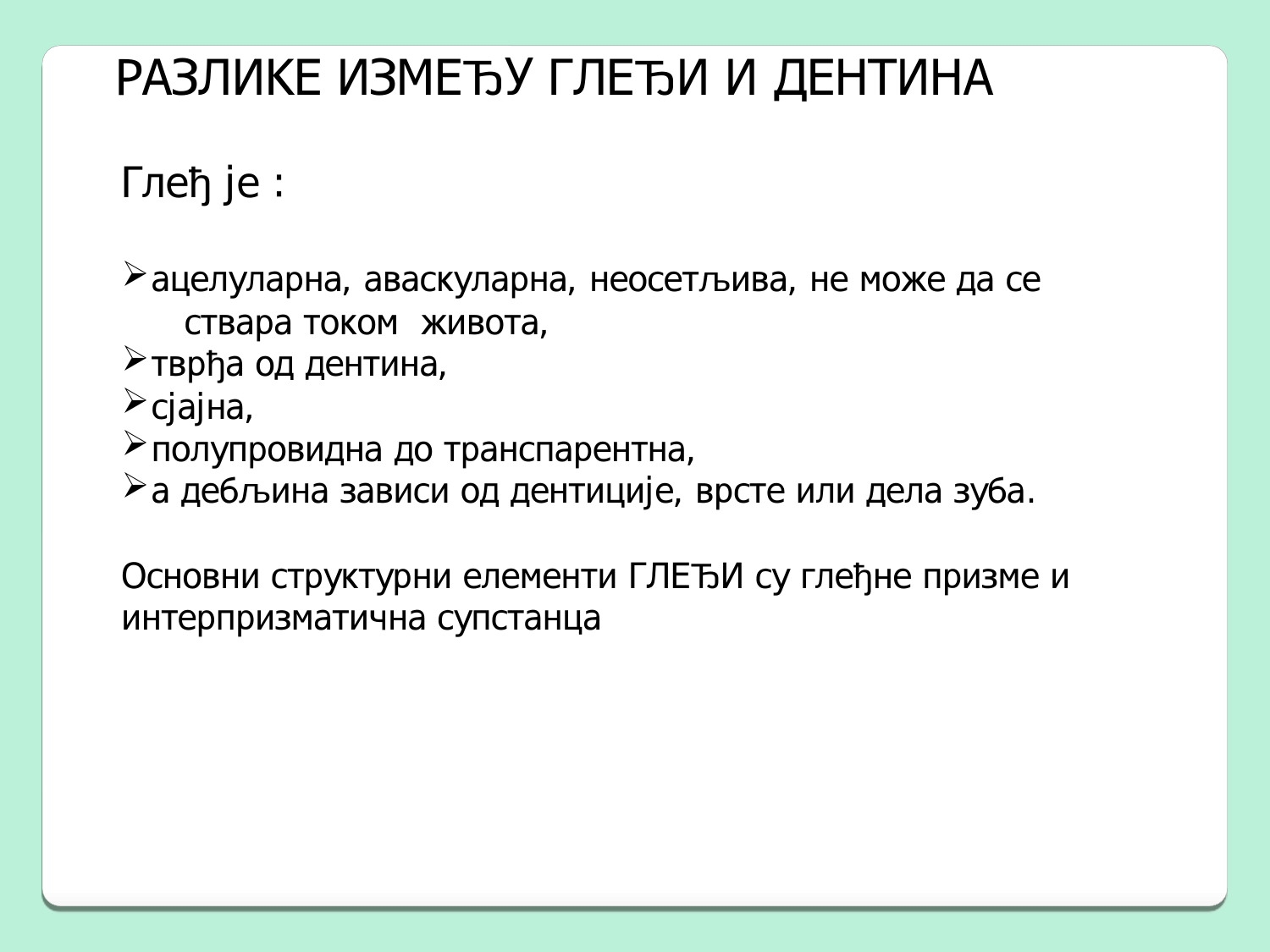

РАЗЛИКЕ ИЗМЕЂУ ГЛЕЂИ И ДЕНТИНА
Глеђ је :

ацелуларна, аваскуларна, неосетљива, не може да се
   ствара током  живота,
тврђа од дентина,
сјајна,
полупровидна до транспарентна,
а дебљина зависи од дентиције, врсте или дела зуба.

Основни структурни елементи ГЛЕЂИ су глеђне призме и интерпризматична супстанца